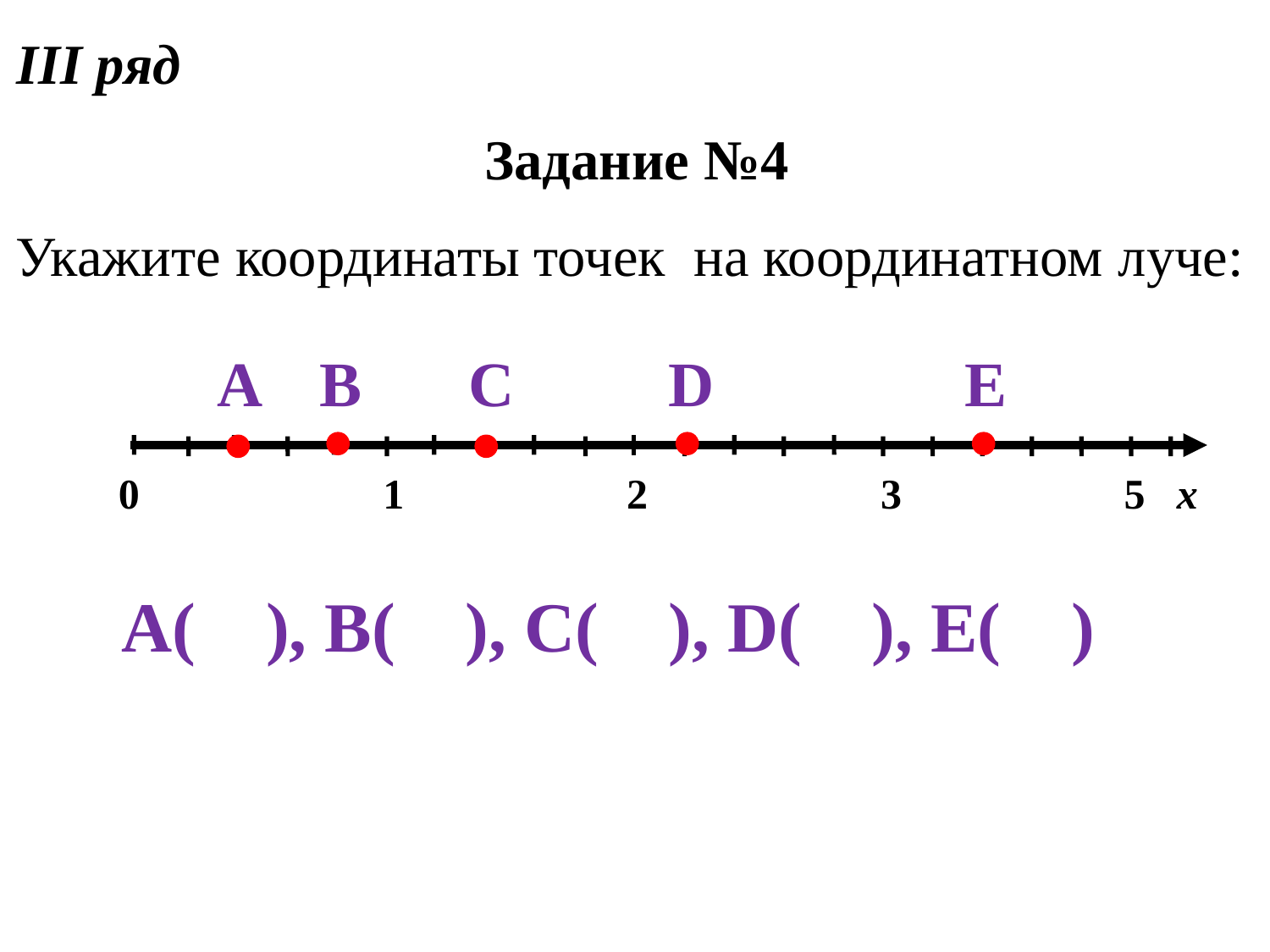

III ряд
 Задание №4
Укажите координаты точек  на координатном луче:

0                       1                     2                      3                     5   х

 А
B
D
E
C

А(    ), B(    ), C(    ), D(    ), E(    )